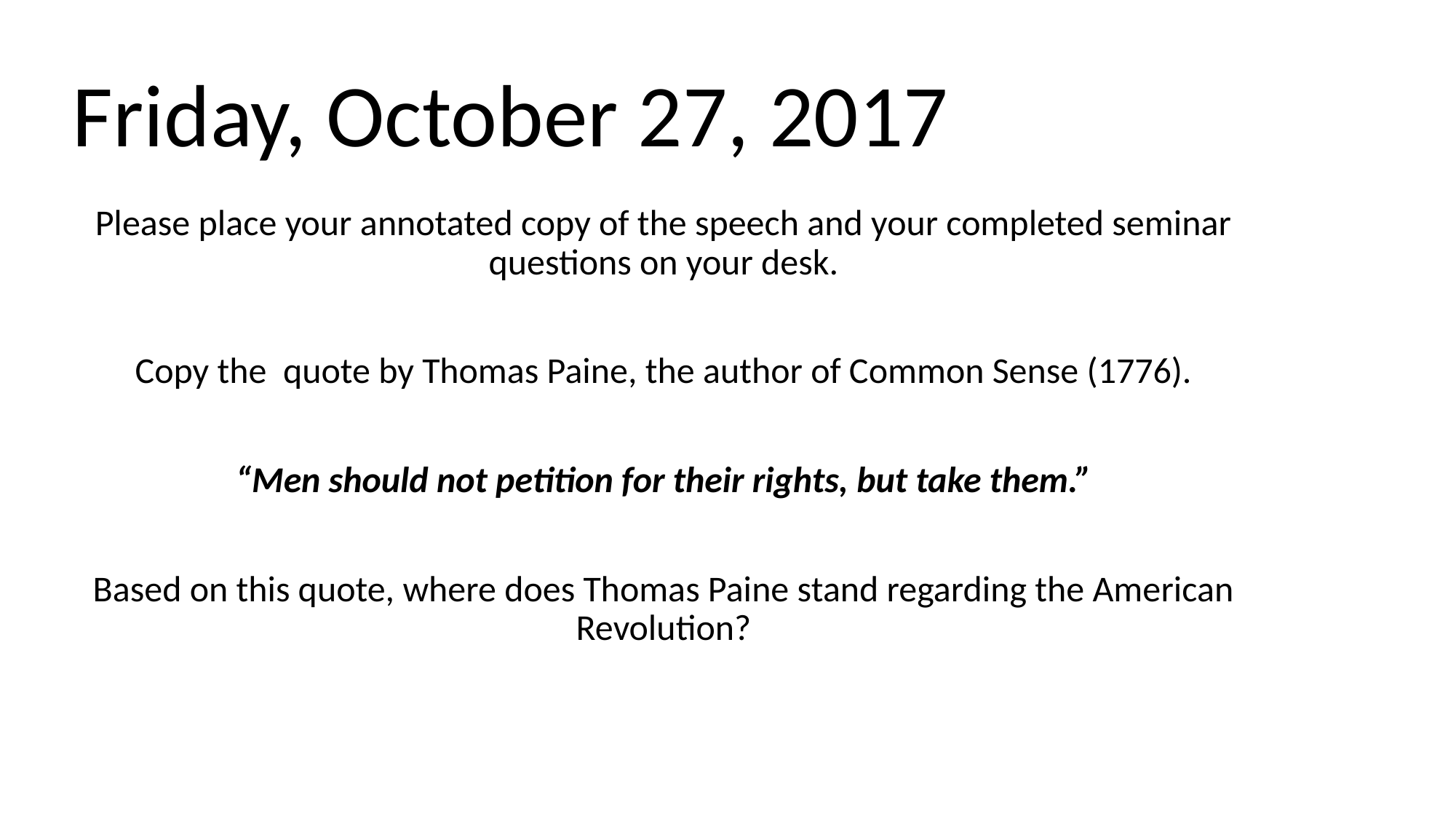

# Friday, October 27, 2017
Please place your annotated copy of the speech and your completed seminar questions on your desk.

Copy the  quote by Thomas Paine, the author of Common Sense (1776).

“Men should not petition for their rights, but take them.”

Based on this quote, where does Thomas Paine stand regarding the American Revolution?